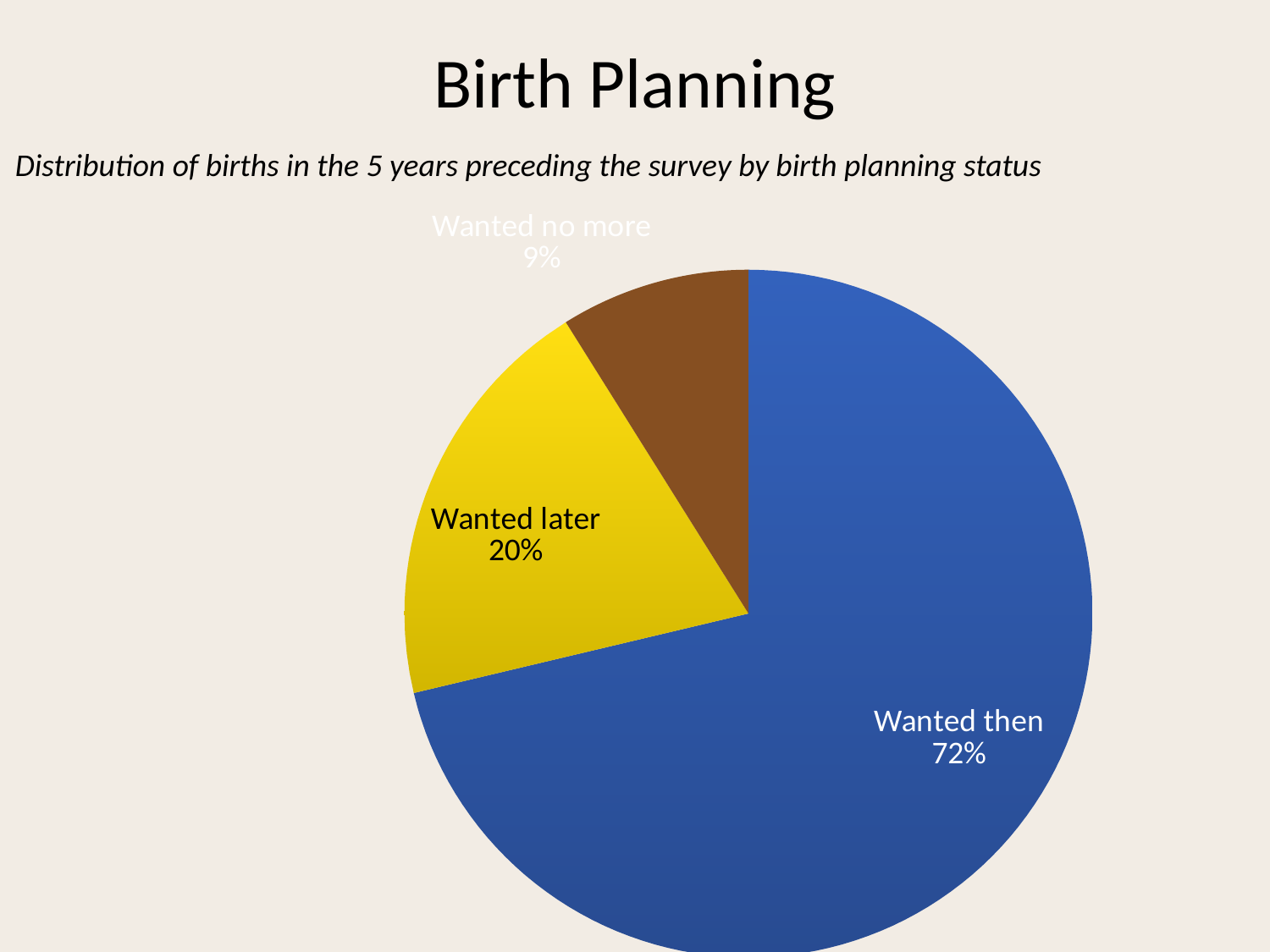

# Birth Planning
Distribution of births in the 5 years preceding the survey by birth planning status

### Chart

| Category | Sales |
|---|---|
| Wanted then | 72.0 |
| Wanted later | 20.0 |
| Wanted no more | 9.0 |